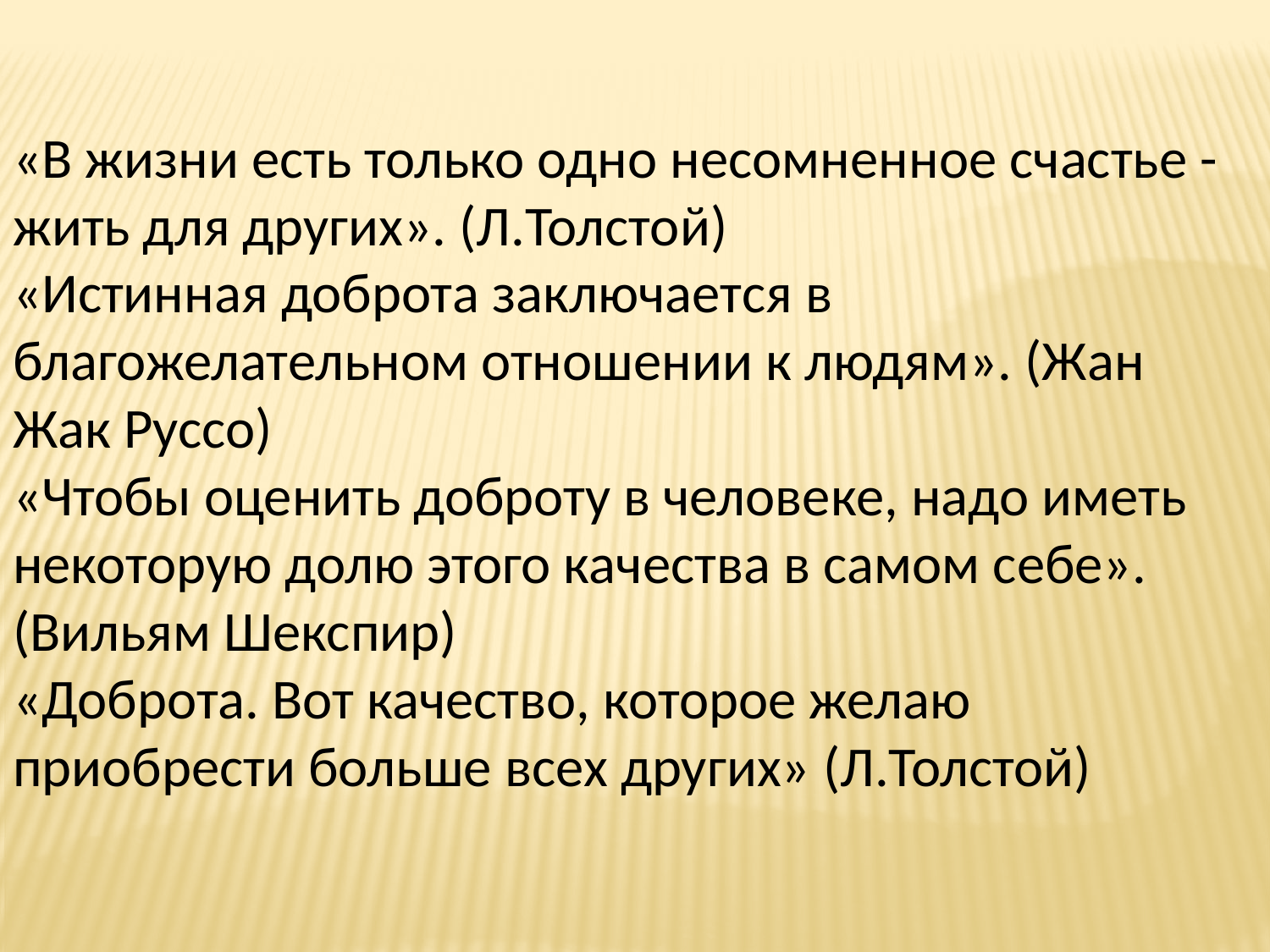

«В жизни есть только одно несомненное счастье - жить для других». (Л.Толстой)
«Истинная доброта заключается в благожелательном отношении к людям». (Жан Жак Руссо)
«Чтобы оценить доброту в человеке, надо иметь некоторую долю этого качества в самом себе». (Вильям Шекспир)
«Доброта. Вот качество, которое желаю приобрести больше всех других» (Л.Толстой)